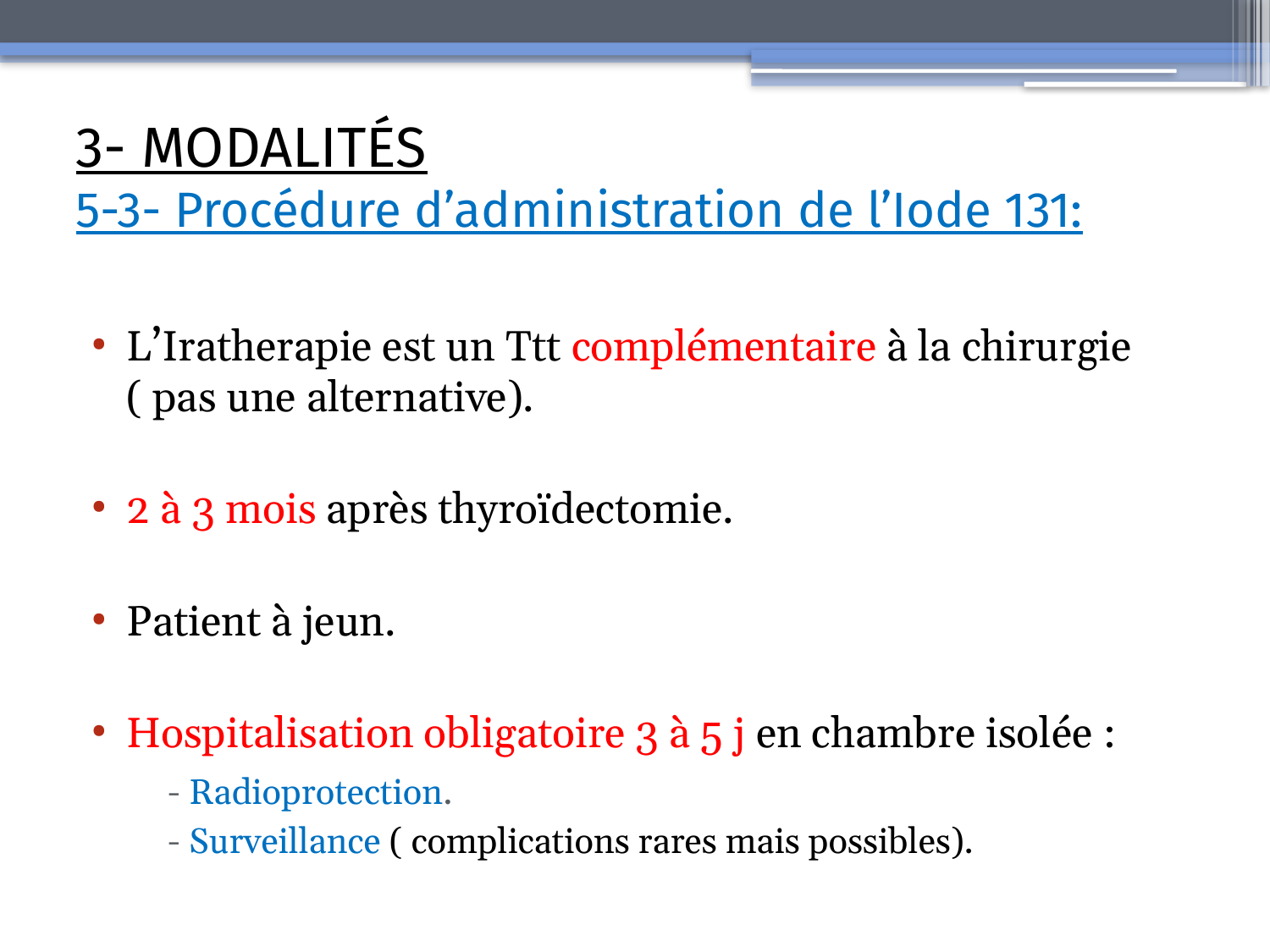

# 3- MODALITÉS 5-3- Procédure d’administration de l’Iode 131:
L’Iratherapie est un Ttt complémentaire à la chirurgie
( pas une alternative).

2 à 3 mois après thyroïdectomie.

Patient à jeun.

Hospitalisation obligatoire 3 à 5 j en chambre isolée :
        - Radioprotection.
         - Surveillance ( complications rares mais possibles).